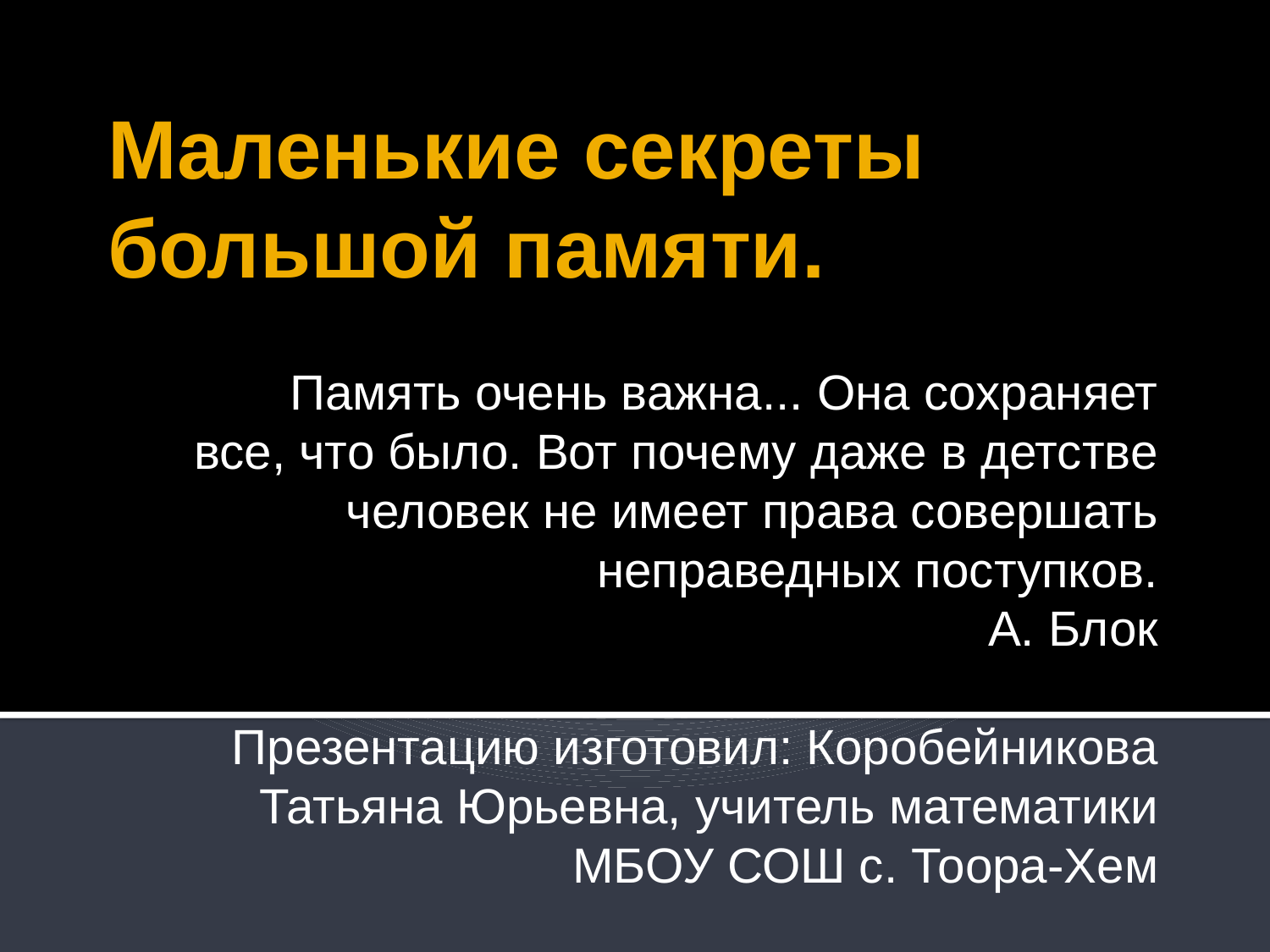

# Маленькие секреты большой памяти.
Память очень важна... Она сохраняет
все, что было. Вот почему даже в детстве
человек не имеет права совершать
неправедных поступков.
А. Блок

Презентацию изготовил: Коробейникова Татьяна Юрьевна, учитель математики МБОУ СОШ с. Тоора-Хем